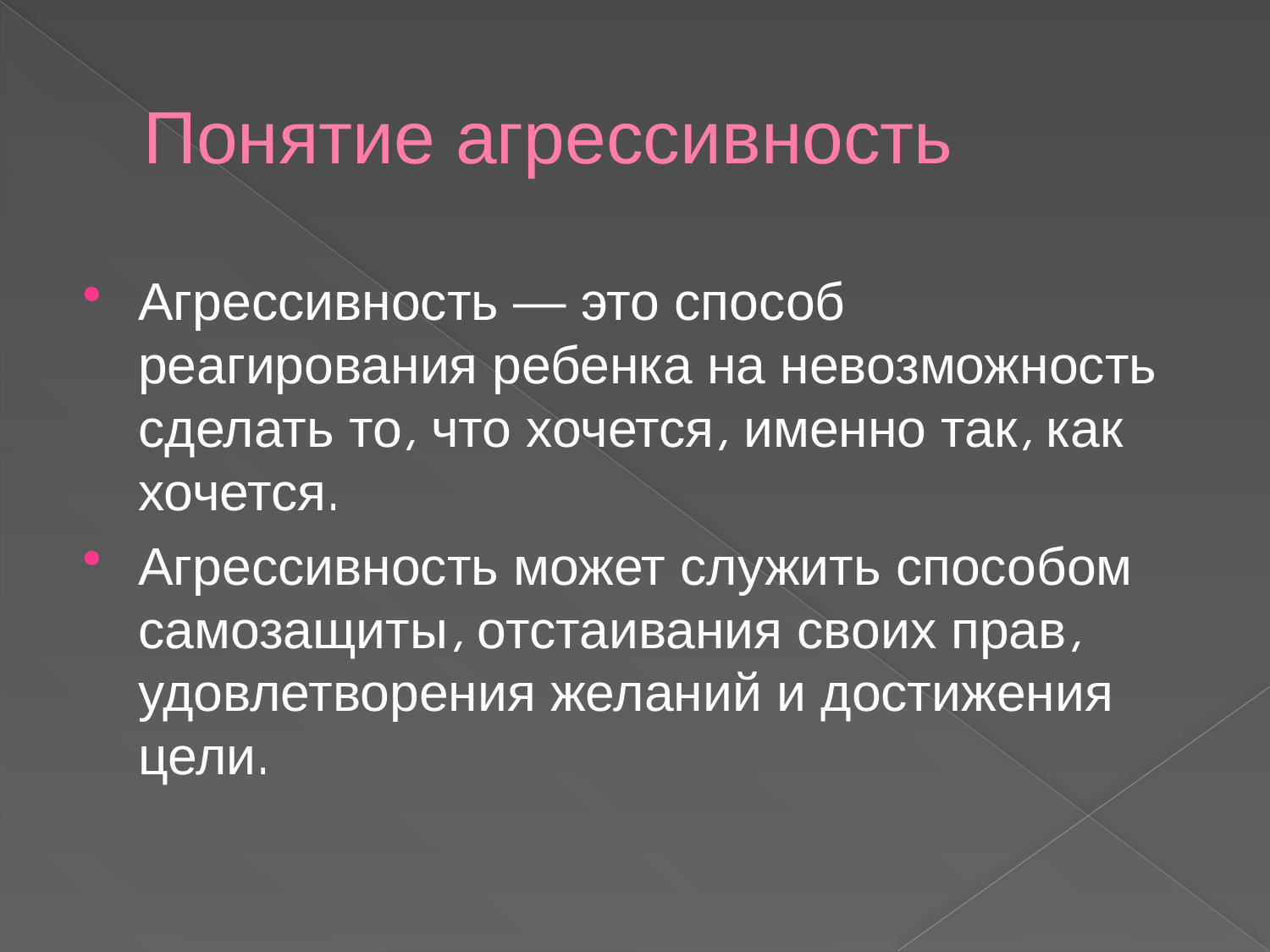

# Понятие агрессивность
Агрессивность — это способ реагирования ребенка на невозможность сделать то, что хочется, именно так, как хочется.
Агрессивность может служить способом самозащиты, отстаивания своих прав, удовлетворения желаний и достижения цели.